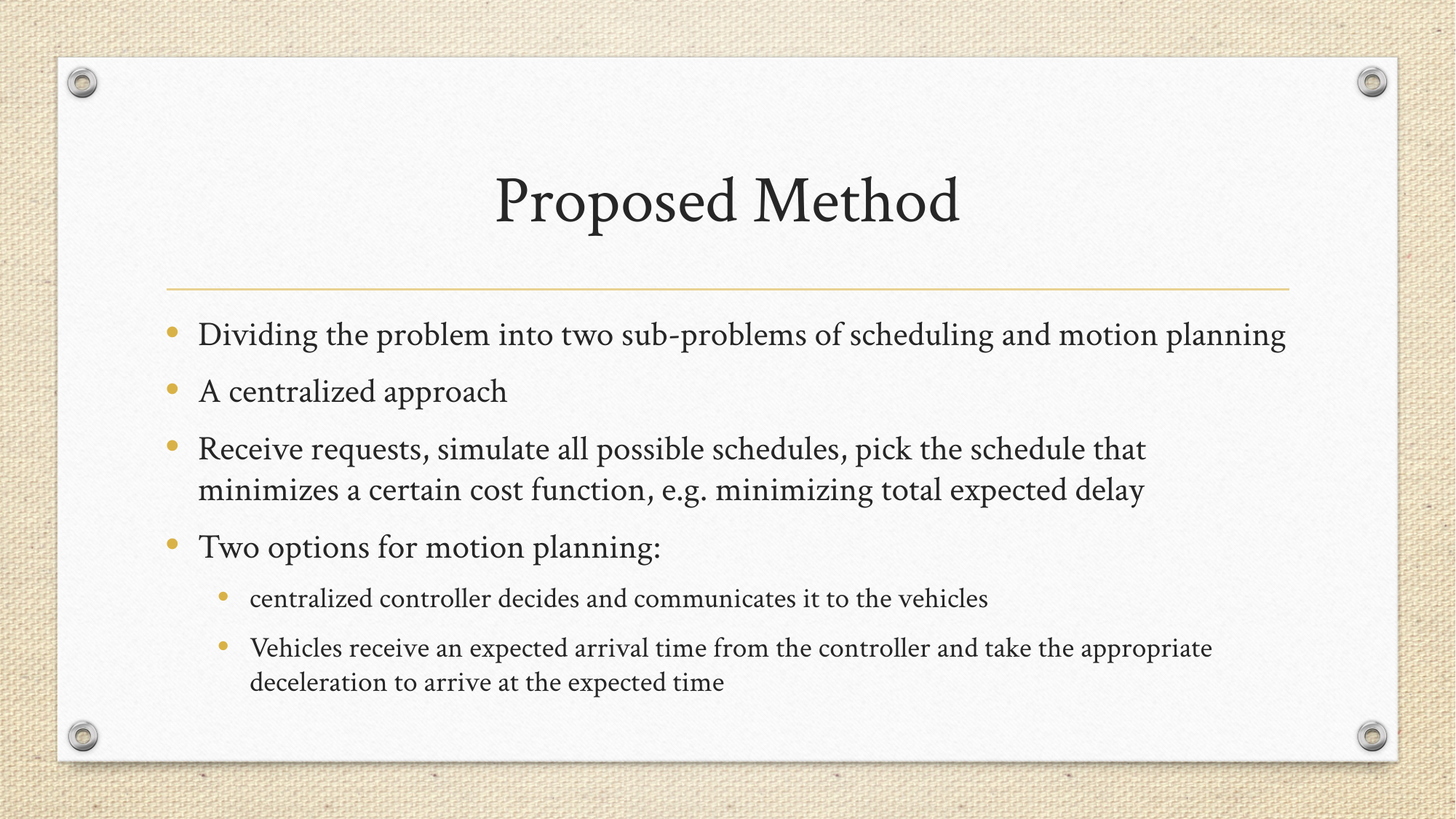

# Proposed Method
Dividing the problem into two sub-problems of scheduling and motion planning
A centralized approach
Receive requests, simulate all possible schedules, pick the schedule that minimizes a certain cost function, e.g. minimizing total expected delay
Two options for motion planning:
centralized controller decides and communicates it to the vehicles
Vehicles receive an expected arrival time from the controller and take the appropriate deceleration to arrive at the expected time